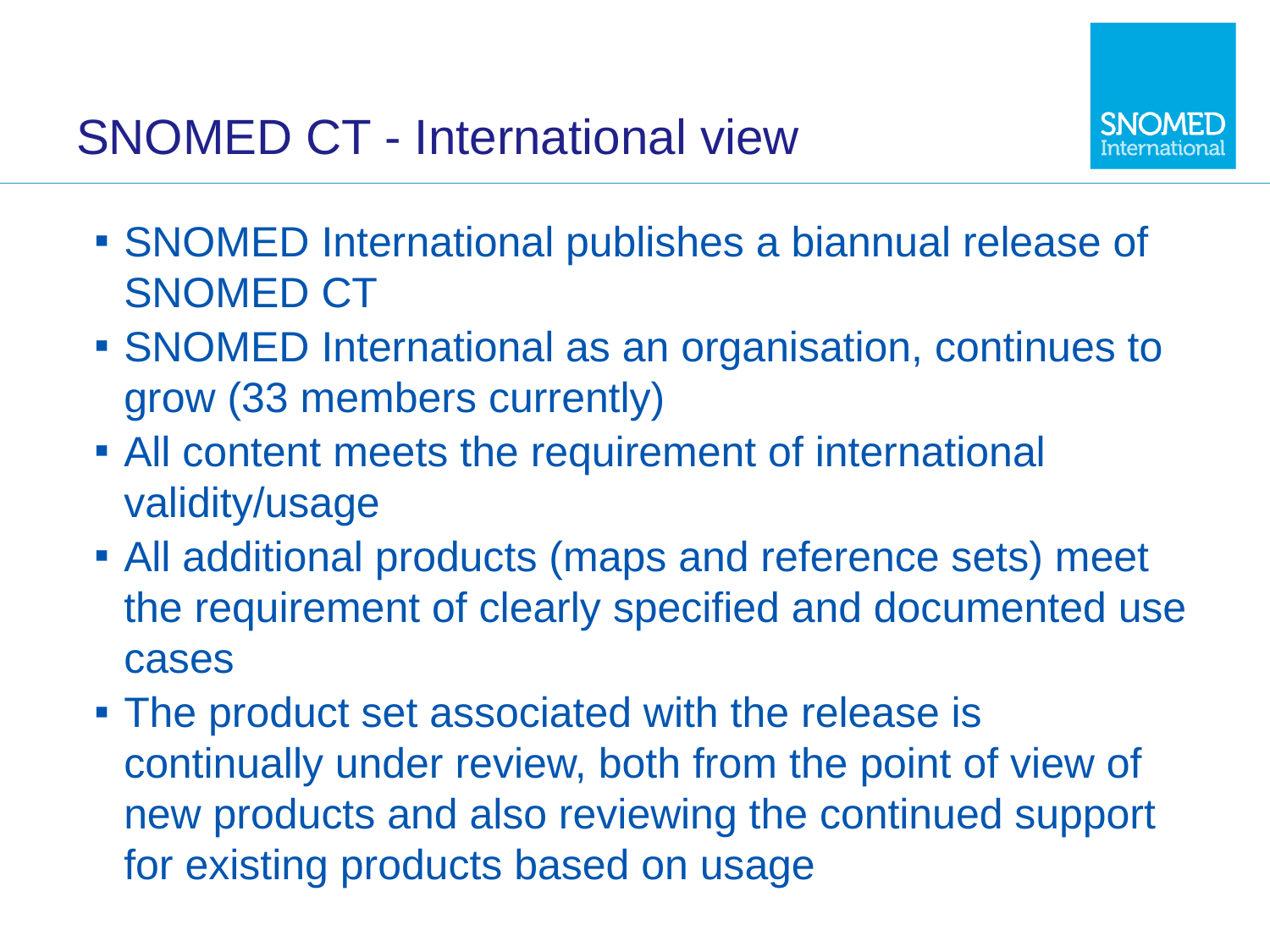

# SNOMED CT - International view
SNOMED International publishes a biannual release of SNOMED CT
SNOMED International as an organisation, continues to grow (33 members currently)
All content meets the requirement of international validity/usage
All additional products (maps and reference sets) meet the requirement of clearly specified and documented use cases
The product set associated with the release is continually under review, both from the point of view of new products and also reviewing the continued support for existing products based on usage